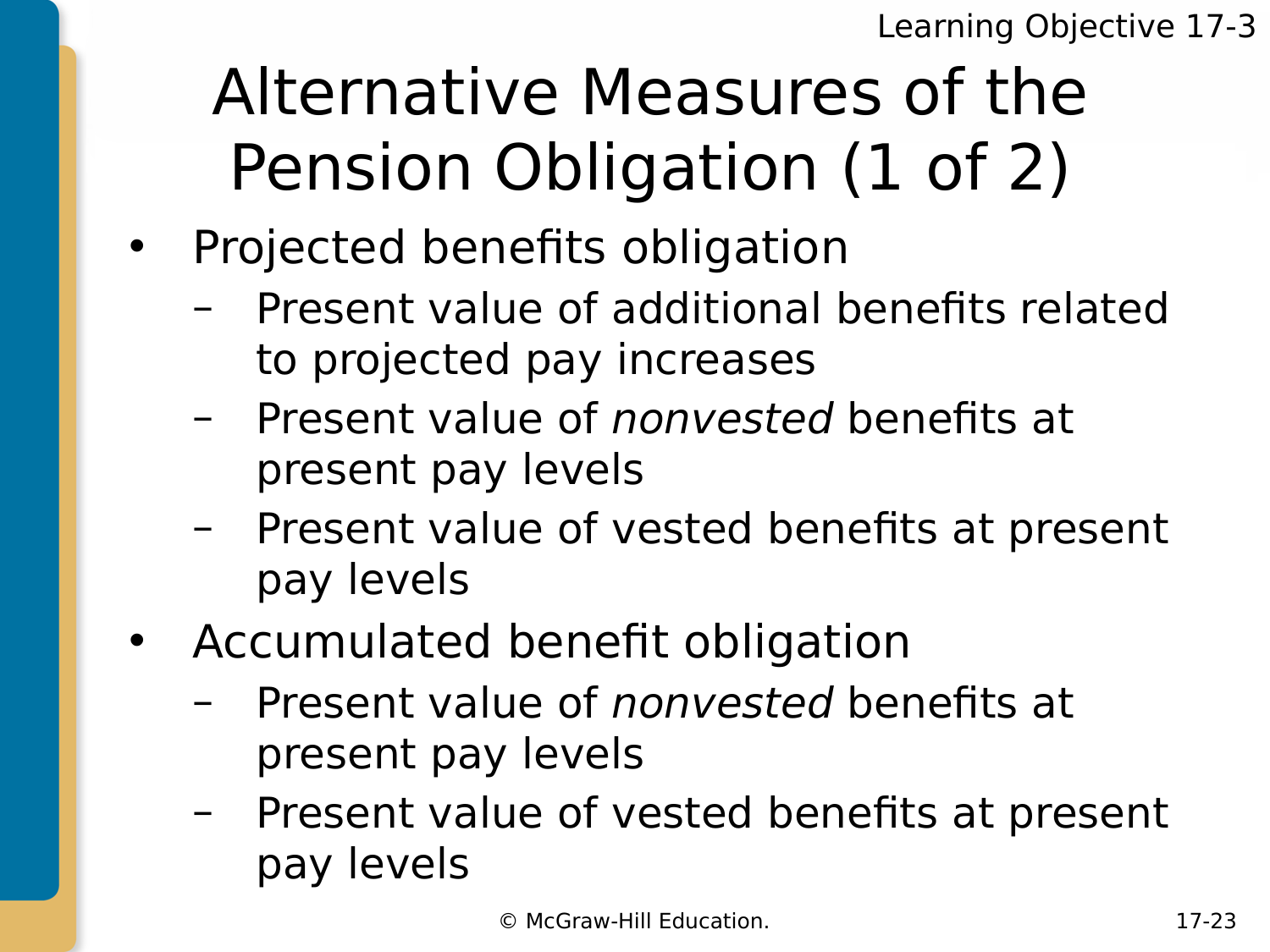

Learning Objective 17-3
# Alternative Measures of the Pension Obligation (1 of 2)
Projected benefits obligation
Present value of additional benefits related to projected pay increases
Present value of nonvested benefits at present pay levels
Present value of vested benefits at present pay levels
Accumulated benefit obligation
Present value of nonvested benefits at present pay levels
Present value of vested benefits at present pay levels